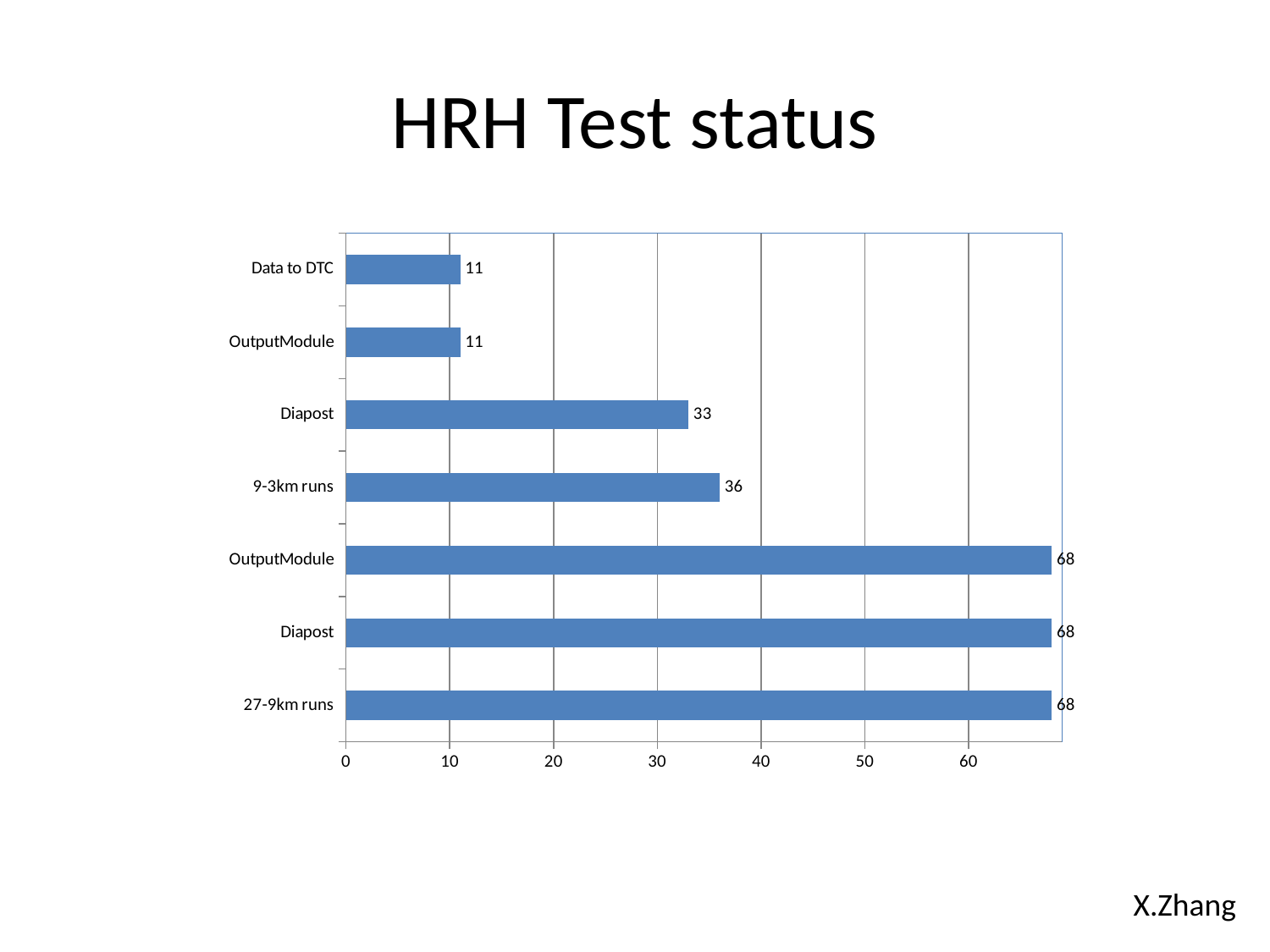

# HRH Test status

### Chart

| Category |  |
|---|---|
| 27-9km runs | 68.0 |
| Diapost | 68.0 |
| OutputModule | 68.0 |
| 9-3km runs | 36.0 |
| Diapost | 33.0 |
| OutputModule | 11.0 |
| Data to DTC | 11.0 |
X.Zhang